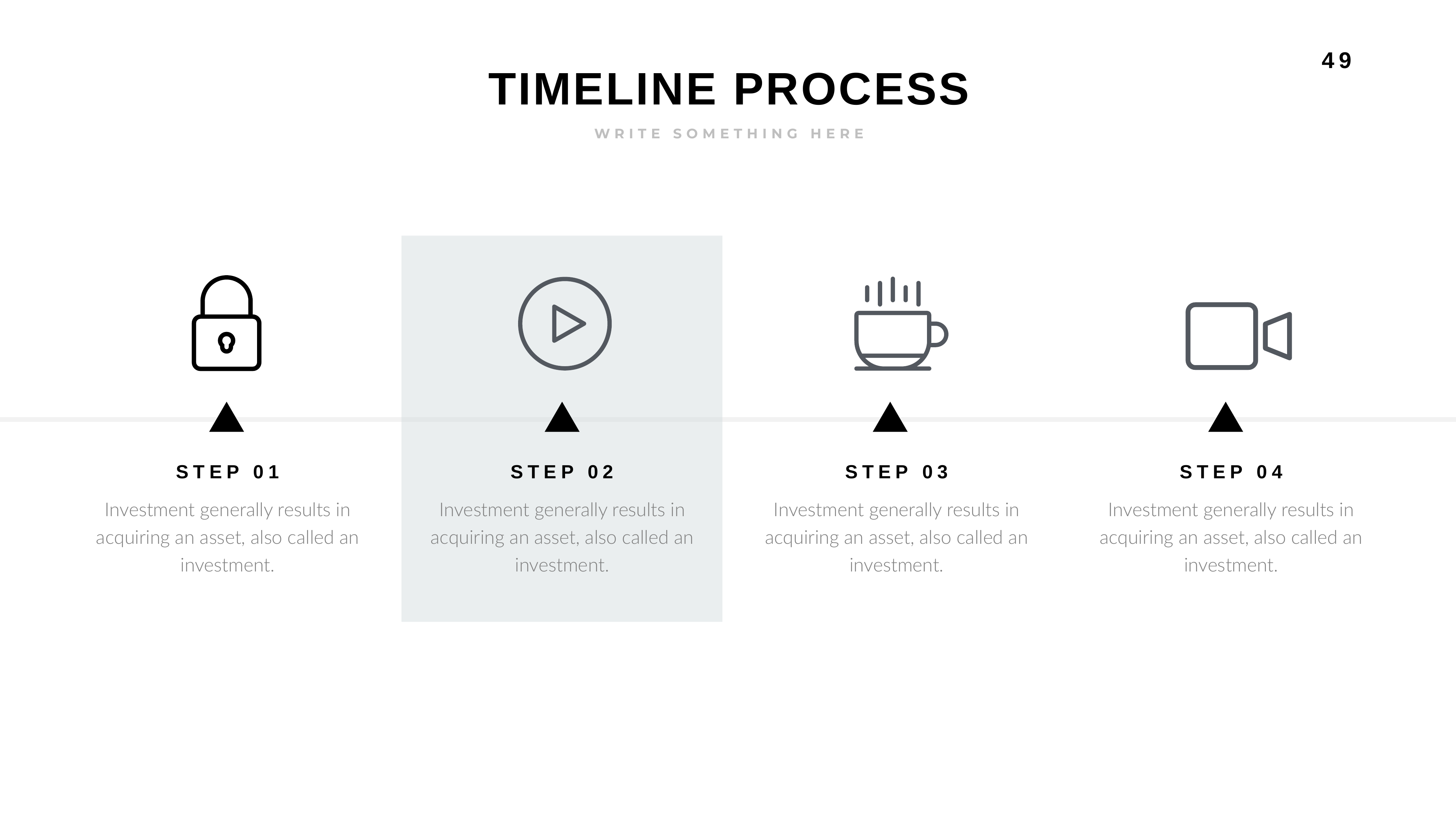

TIMELINE PROCESS
WRITE SOMETHING HERE

STEP 01
STEP 02
STEP 03
STEP 04
Investment generally results in acquiring an asset, also called an investment.
Investment generally results in acquiring an asset, also called an investment.
Investment generally results in acquiring an asset, also called an investment.
Investment generally results in acquiring an asset, also called an investment.